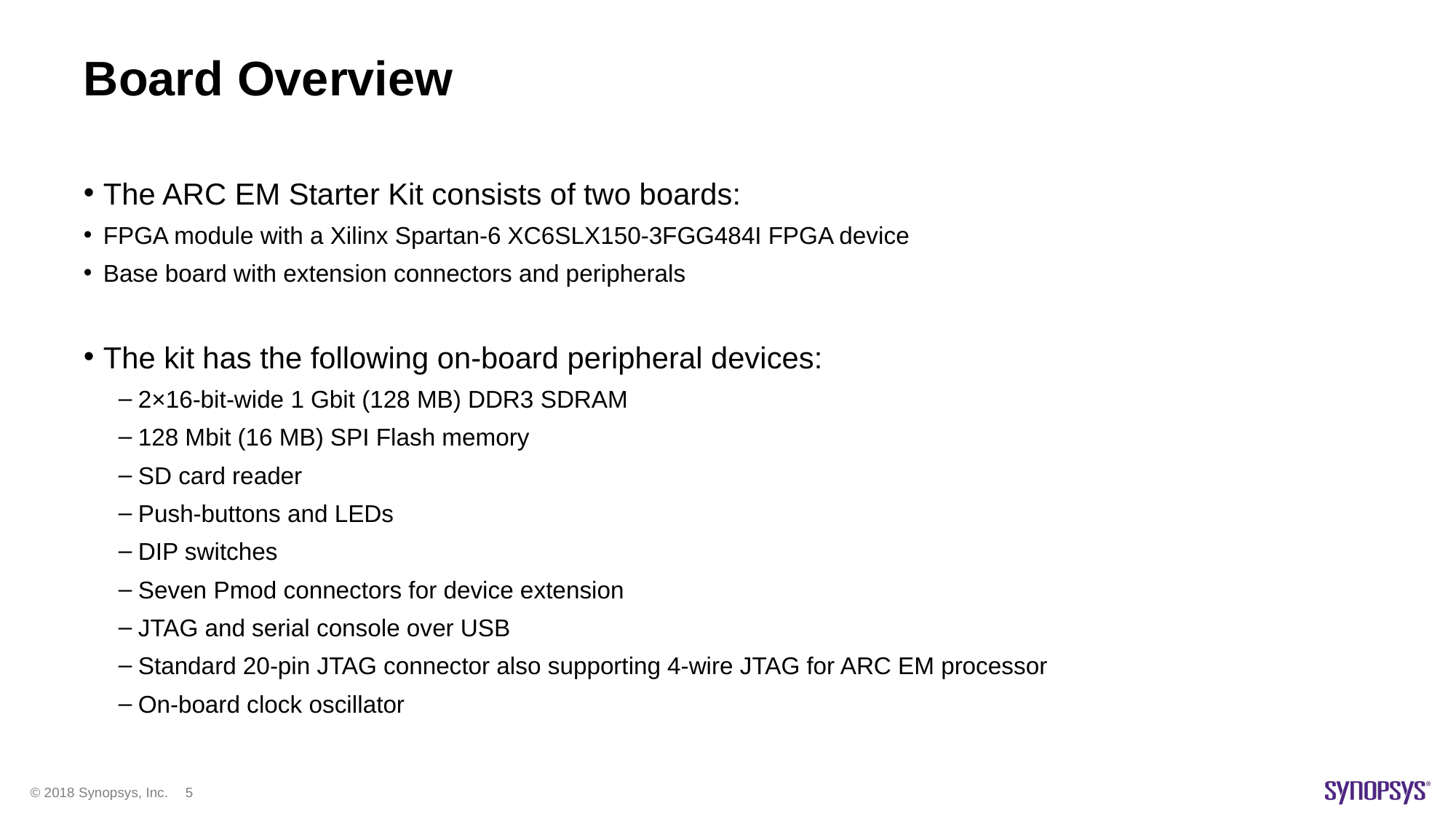

# Board Overview
The ARC EM Starter Kit consists of two boards:
FPGA module with a Xilinx Spartan-6 XC6SLX150-3FGG484I FPGA device
Base board with extension connectors and peripherals

The kit has the following on-board peripheral devices:
2×16-bit-wide 1 Gbit (128 MB) DDR3 SDRAM
128 Mbit (16 MB) SPI Flash memory
SD card reader
Push-buttons and LEDs
DIP switches
Seven Pmod connectors for device extension
JTAG and serial console over USB
Standard 20-pin JTAG connector also supporting 4-wire JTAG for ARC EM processor
On-board clock oscillator